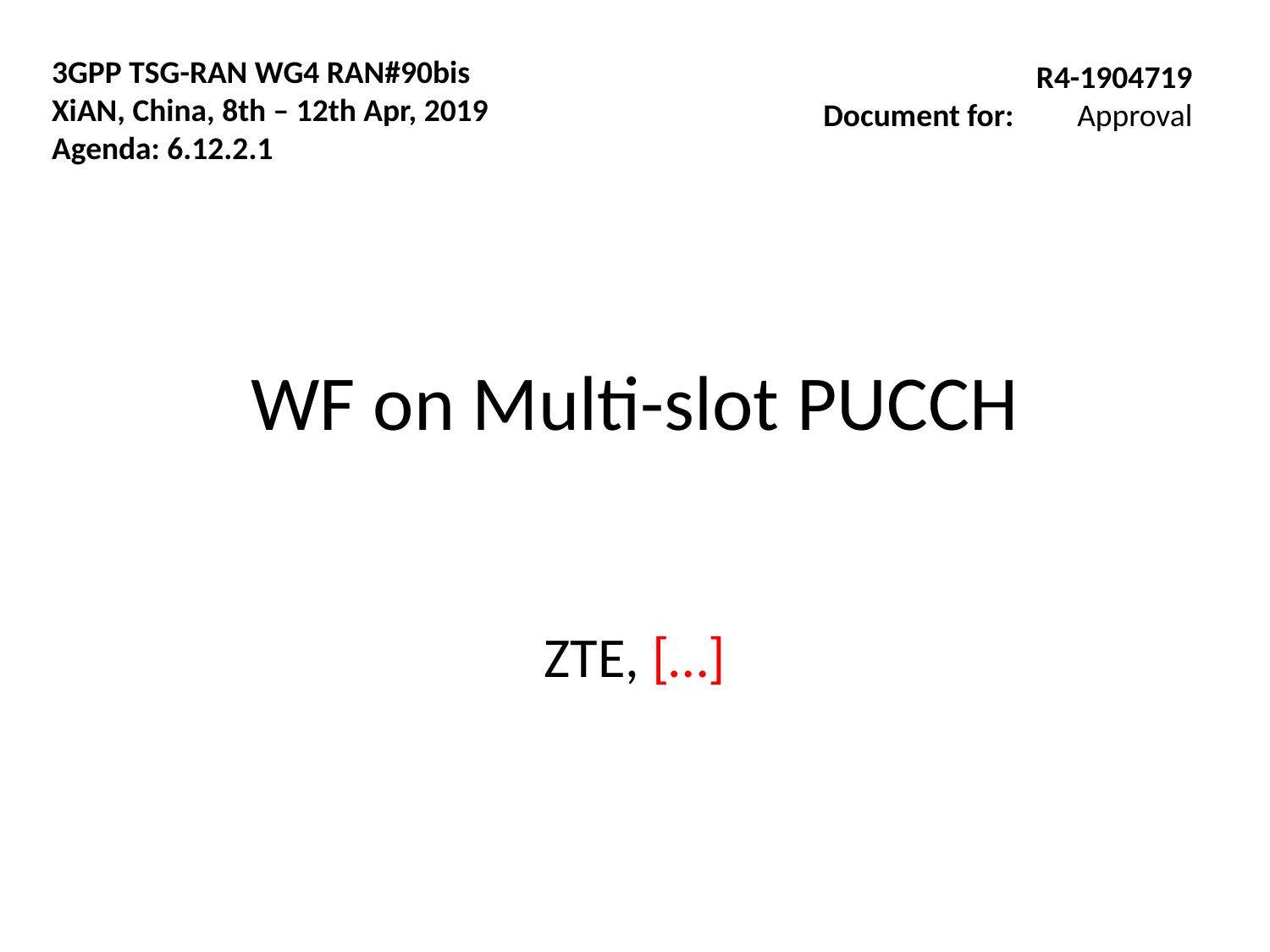

3GPP TSG-RAN WG4 RAN#90bis
XiAN, China, 8th – 12th Apr, 2019
Agenda: 6.12.2.1
R4-1904719
Document for:	Approval
# WF on Multi-slot PUCCH
ZTE, […]